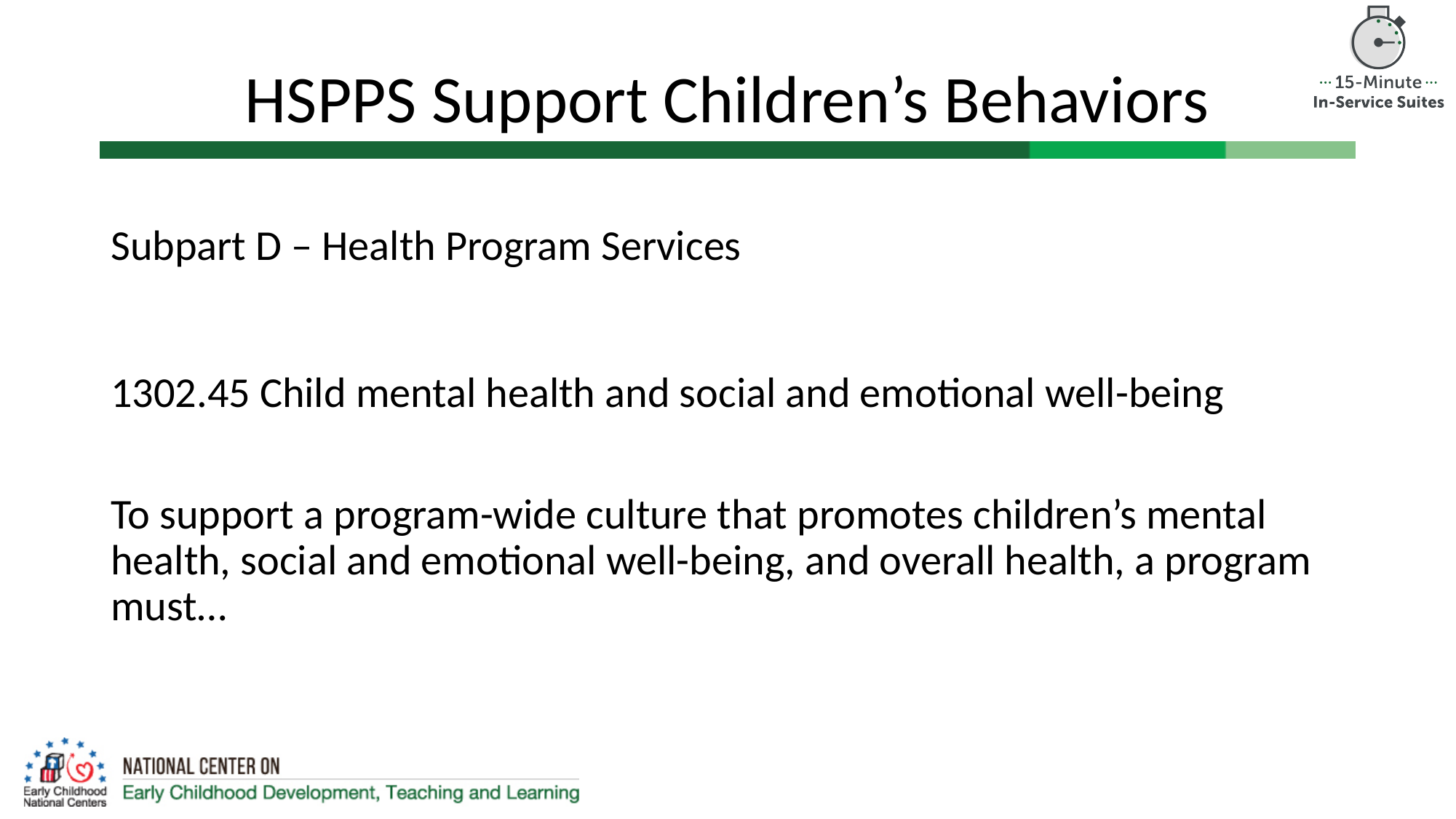

# HSPPS Support Children’s Behaviors
Subpart D – Health Program Services

1302.45 Child mental health and social and emotional well-being

To support a program-wide culture that promotes children’s mental health, social and emotional well-being, and overall health, a program must…